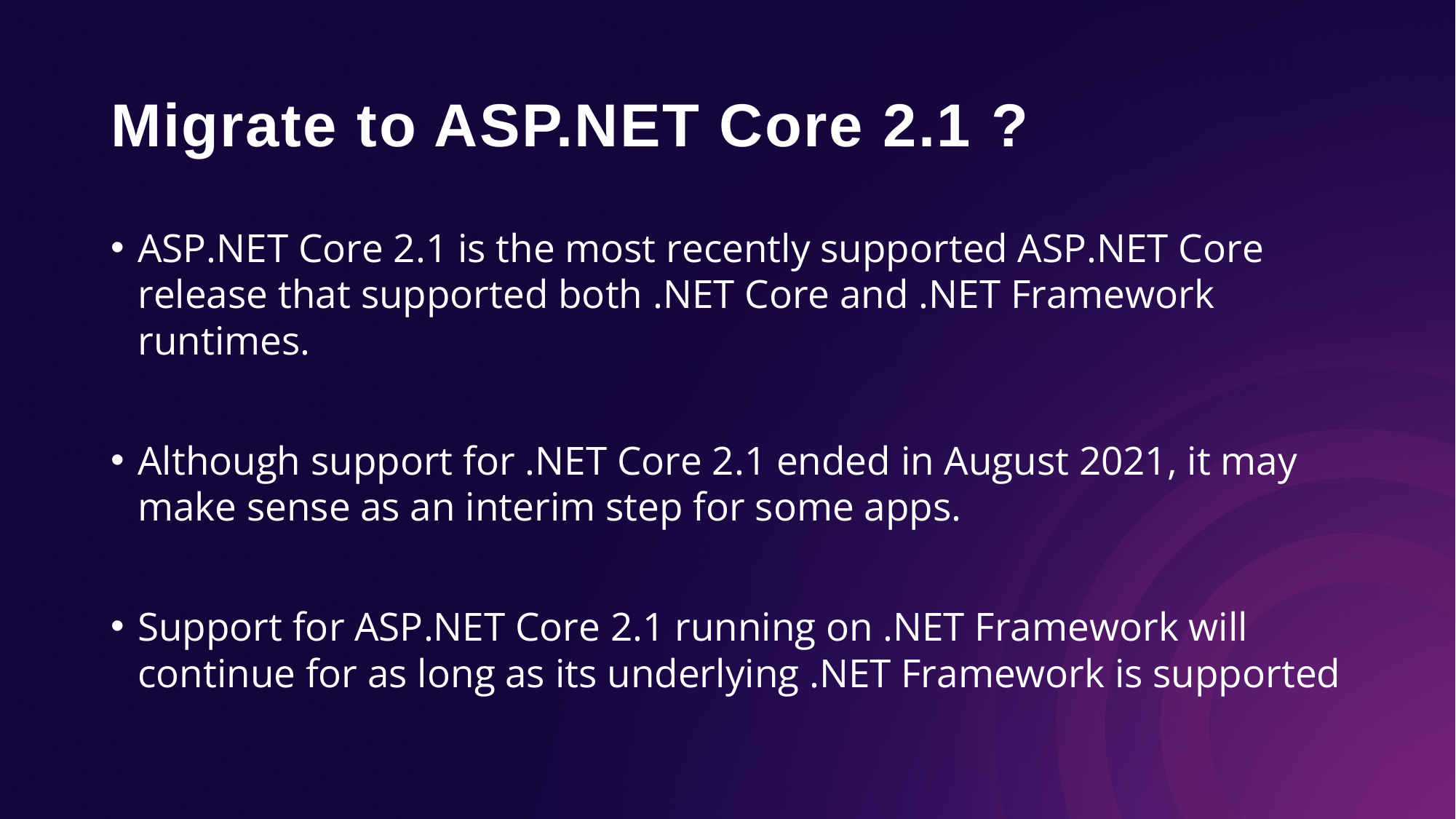

# Migrate to ASP.NET Core 2.1 ?
ASP.NET Core 2.1 is the most recently supported ASP.NET Core release that supported both .NET Core and .NET Framework runtimes.

Although support for .NET Core 2.1 ended in August 2021, it may make sense as an interim step for some apps.

Support for ASP.NET Core 2.1 running on .NET Framework will continue for as long as its underlying .NET Framework is supported